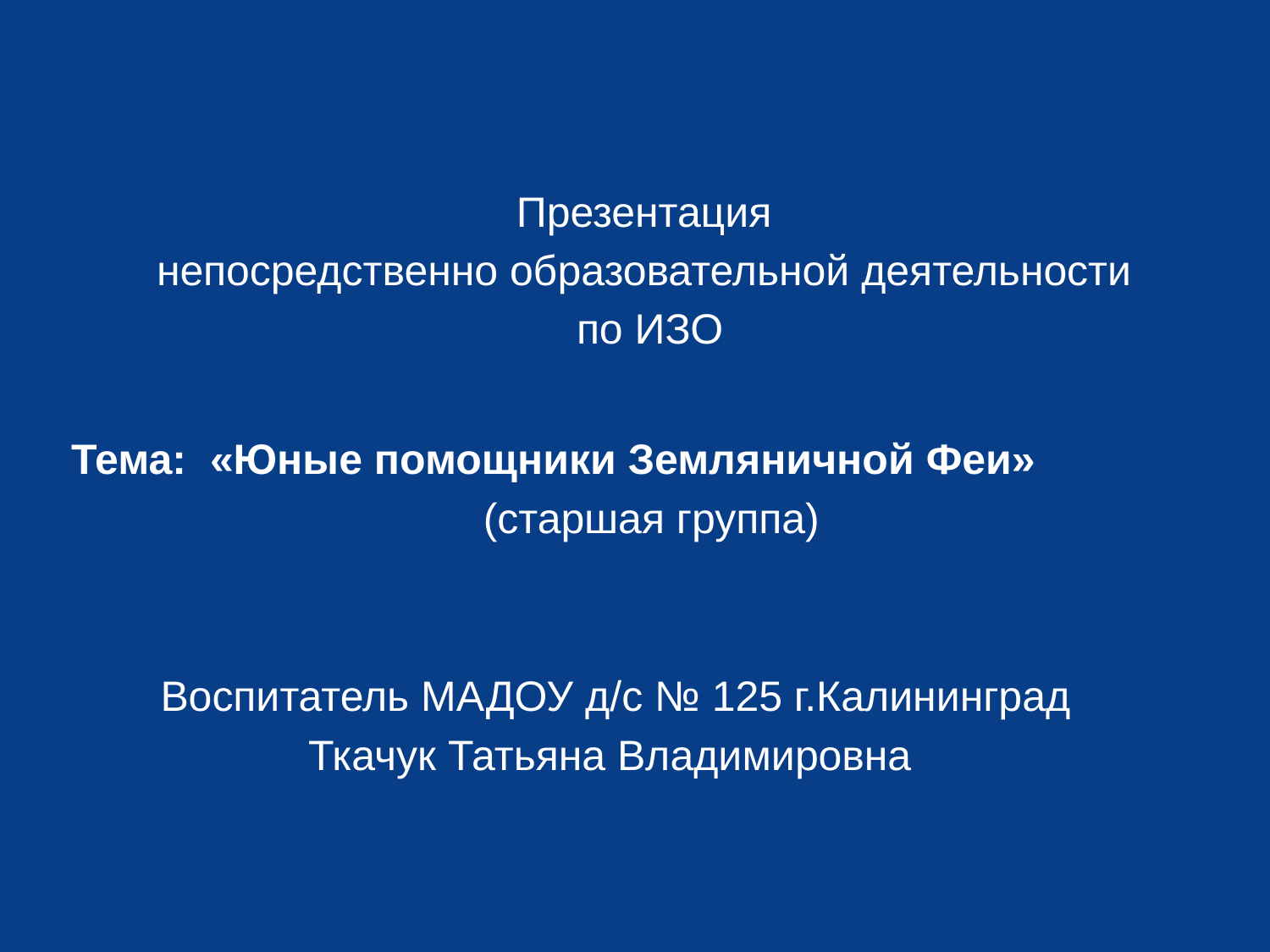

# Презентация непосредственно образовательной деятельности по ИЗО
  Тема:  «Юные помощники Земляничной Феи»
       (старшая группа)

 Воспитатель МАДОУ д/с № 125 г.Калининград
                      Ткачук Татьяна Владимировна